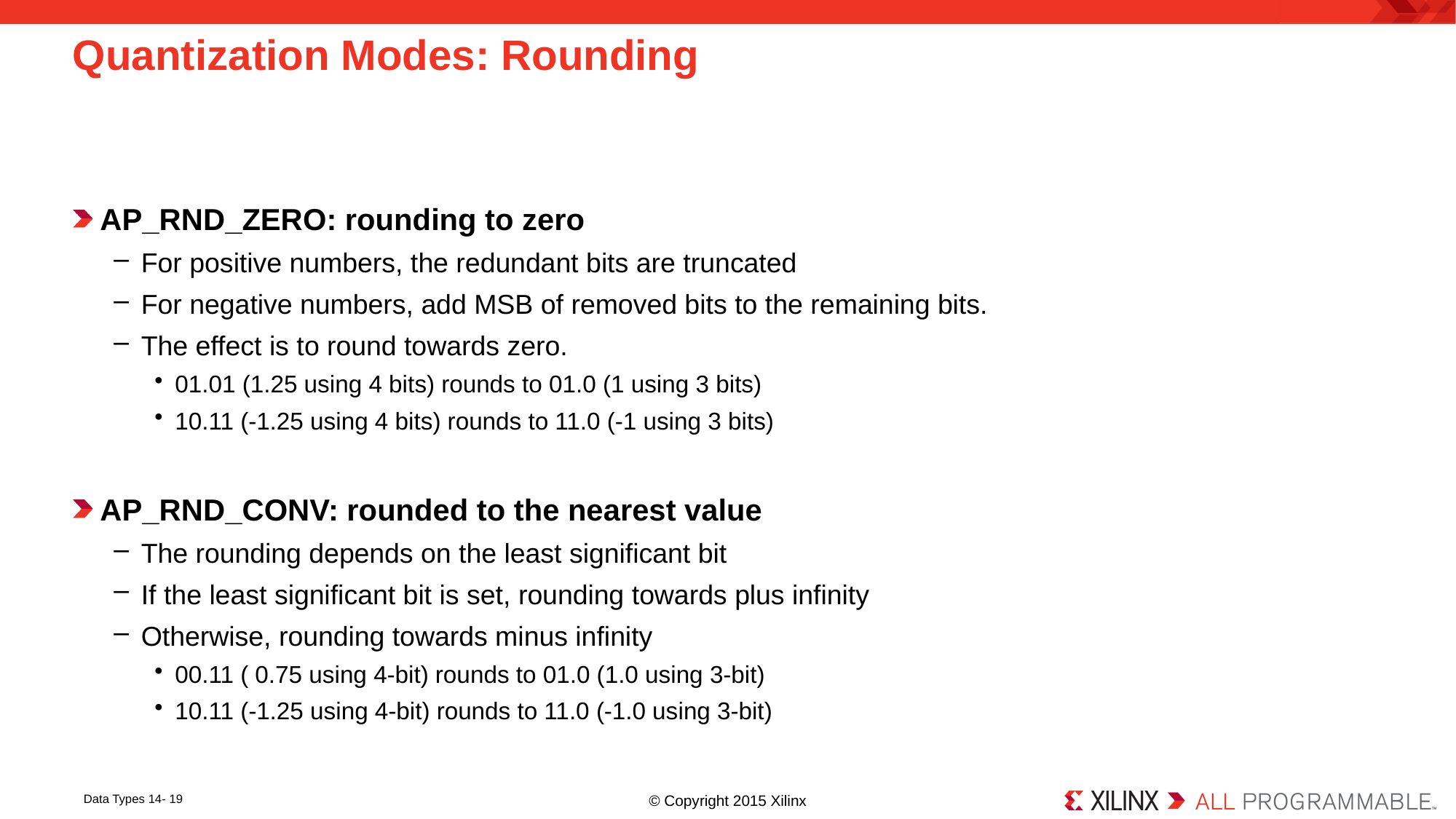

# Quantization Modes: Rounding
AP_RND_ZERO: rounding to zero
For positive numbers, the redundant bits are truncated
For negative numbers, add MSB of removed bits to the remaining bits.
The effect is to round towards zero.
01.01 (1.25 using 4 bits) rounds to 01.0 (1 using 3 bits)
10.11 (-1.25 using 4 bits) rounds to 11.0 (-1 using 3 bits)

AP_RND_CONV: rounded to the nearest value
The rounding depends on the least significant bit
If the least significant bit is set, rounding towards plus infinity
Otherwise, rounding towards minus infinity
00.11 ( 0.75 using 4-bit) rounds to 01.0 (1.0 using 3-bit)
10.11 (-1.25 using 4-bit) rounds to 11.0 (-1.0 using 3-bit)

14- 19
Data Types 14- 19
© Copyright 2015 Xilinx